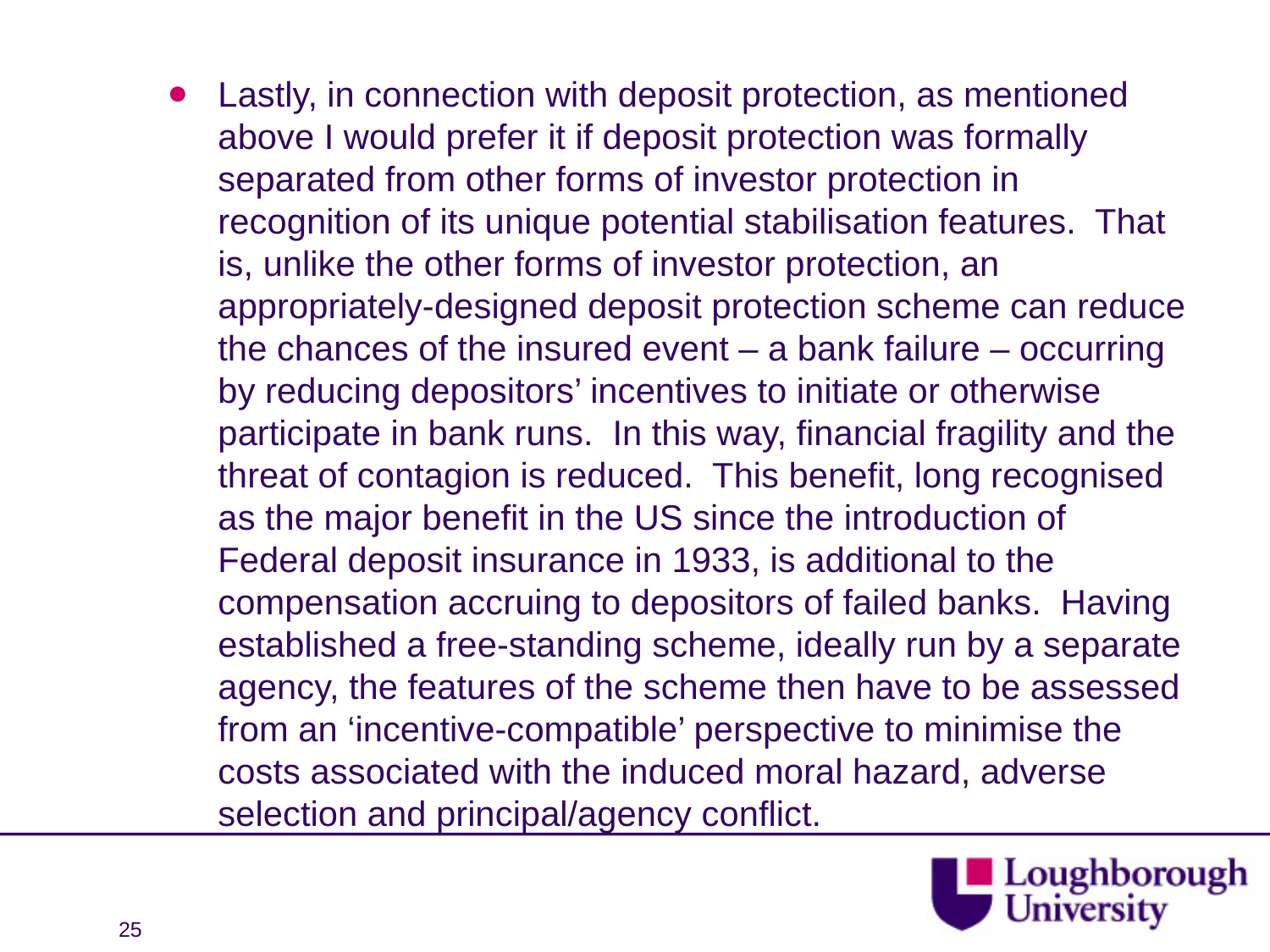

Lastly, in connection with deposit protection, as mentioned above I would prefer it if deposit protection was formally separated from other forms of investor protection in recognition of its unique potential stabilisation features.  That is, unlike the other forms of investor protection, an appropriately-designed deposit protection scheme can reduce the chances of the insured event – a bank failure – occurring by reducing depositors’ incentives to initiate or otherwise participate in bank runs.  In this way, financial fragility and the threat of contagion is reduced.  This benefit, long recognised as the major benefit in the US since the introduction of Federal deposit insurance in 1933, is additional to the compensation accruing to depositors of failed banks.  Having established a free-standing scheme, ideally run by a separate agency, the features of the scheme then have to be assessed from an ‘incentive-compatible’ perspective to minimise the costs associated with the induced moral hazard, adverse selection and principal/agency conflict.
25